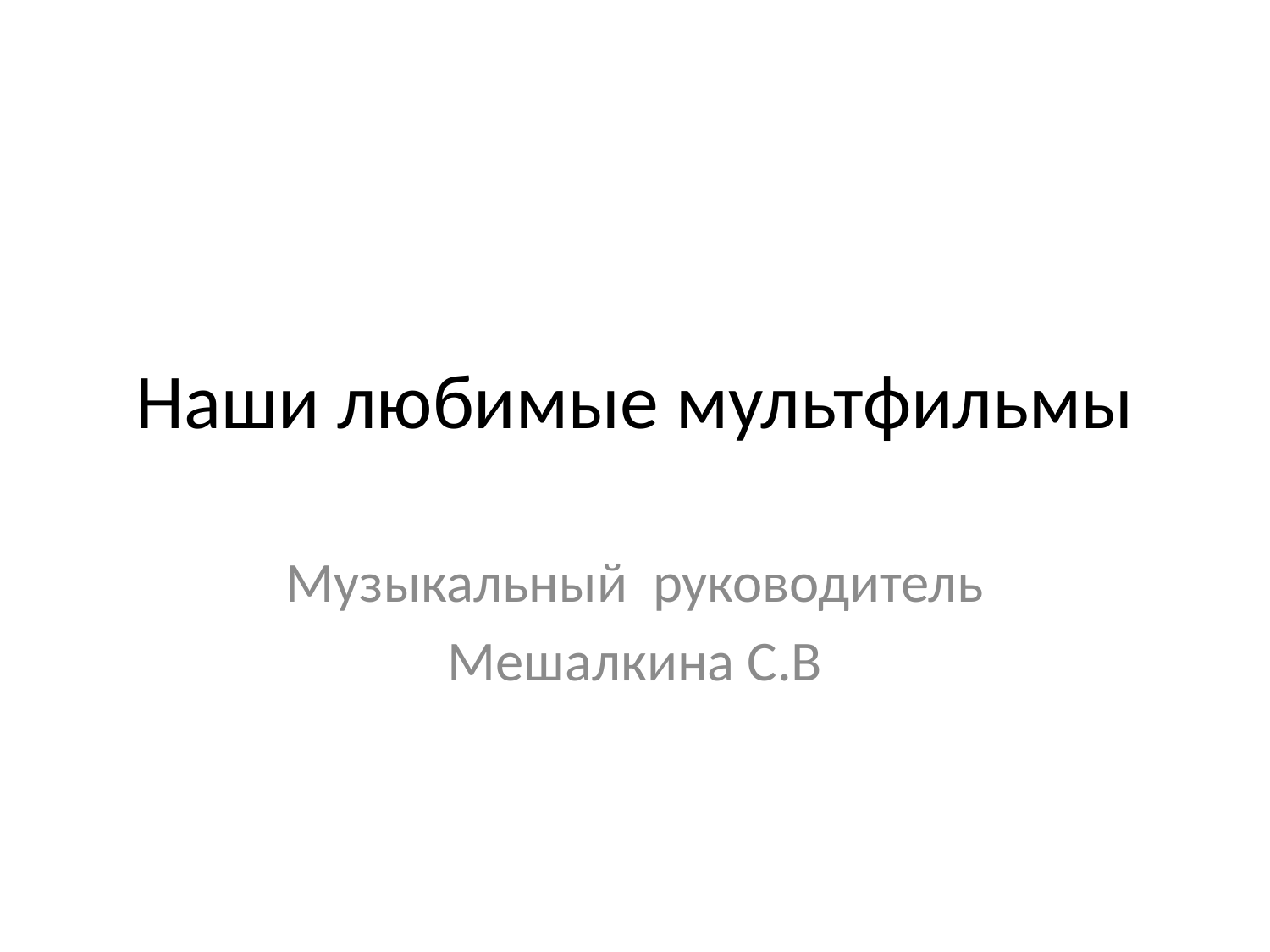

# Наши любимые мультфильмы
Музыкальный  руководитель
Мешалкина С.В